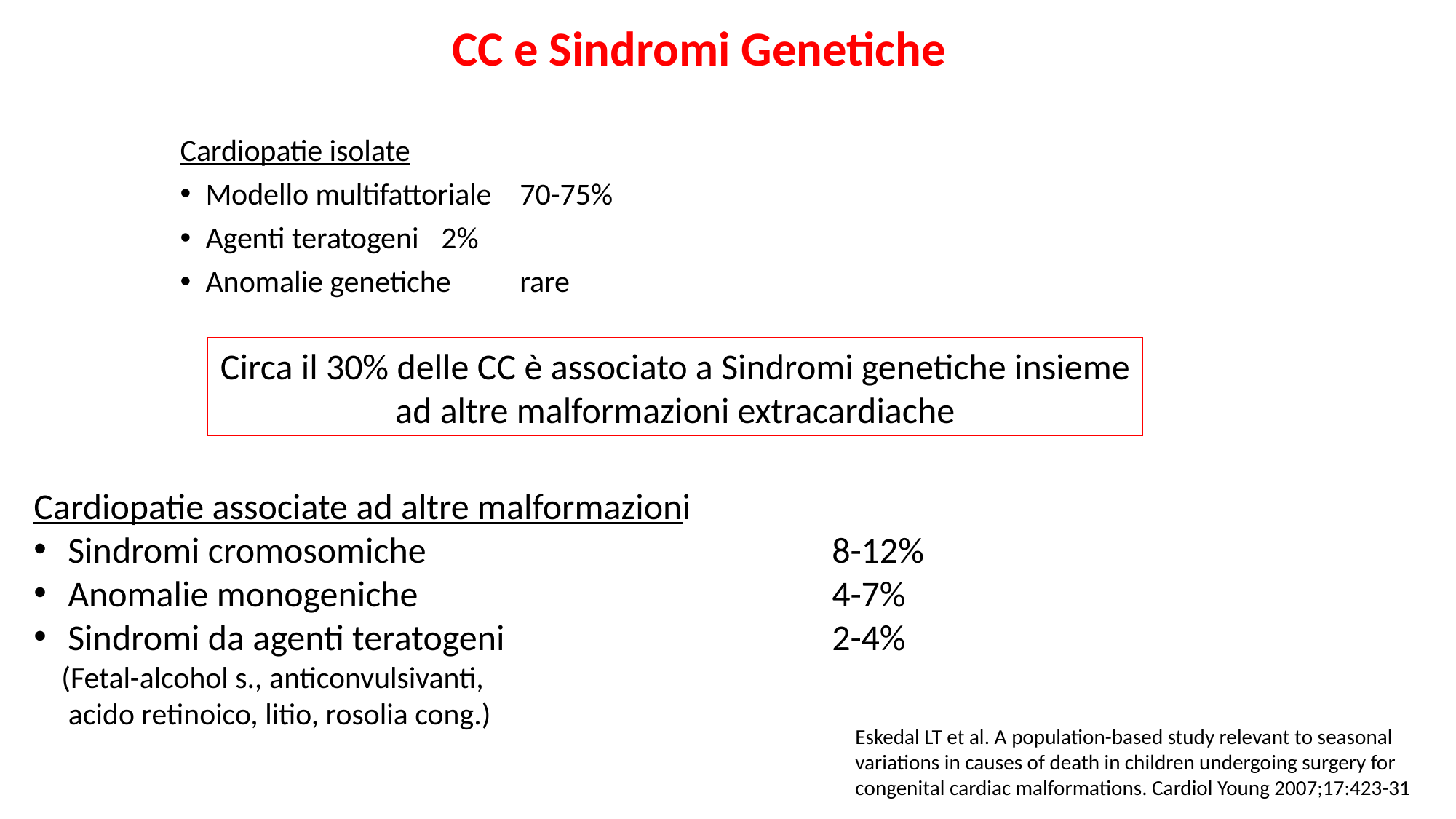

CC e Sindromi Genetiche
Cardiopatie isolate
Modello multifattoriale 		70-75%
Agenti teratogeni			2%
Anomalie genetiche 			rare
Circa il 30% delle CC è associato a Sindromi genetiche insieme ad altre malformazioni extracardiache
Cardiopatie associate ad altre malformazioni
Sindromi cromosomiche 				8-12%
Anomalie monogeniche				4-7%
Sindromi da agenti teratogeni			2-4%
    (Fetal-alcohol s., anticonvulsivanti,
     acido retinoico, litio, rosolia cong.)

Eskedal LT et al. A population-based study relevant to seasonal variations in causes of death in children undergoing surgery for congenital cardiac malformations. Cardiol Young 2007;17:423-31